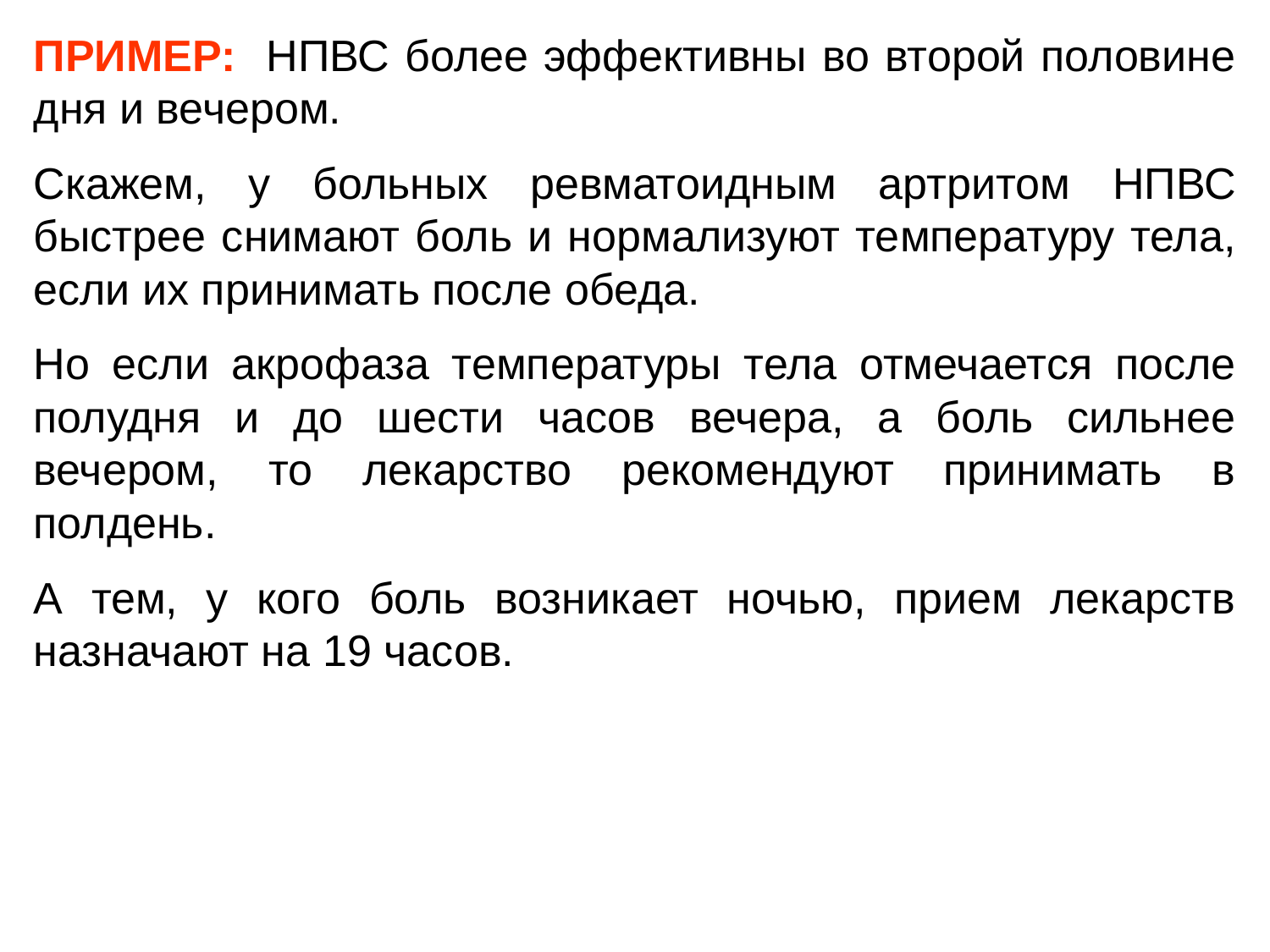

ПРИМЕР:  НПВС более эффективны во второй половине дня и вечером.
Скажем, у больных ревматоидным артритом НПВС быстрее снимают боль и нормализуют температуру тела, если их принимать после обеда.
Но если акрофаза температуры тела отмечается после полудня и до шести часов вечера, а боль сильнее вечером, то лекарство рекомендуют принимать в полдень.
А тем, у кого боль возникает ночью, прием лекарств назначают на 19 часов.